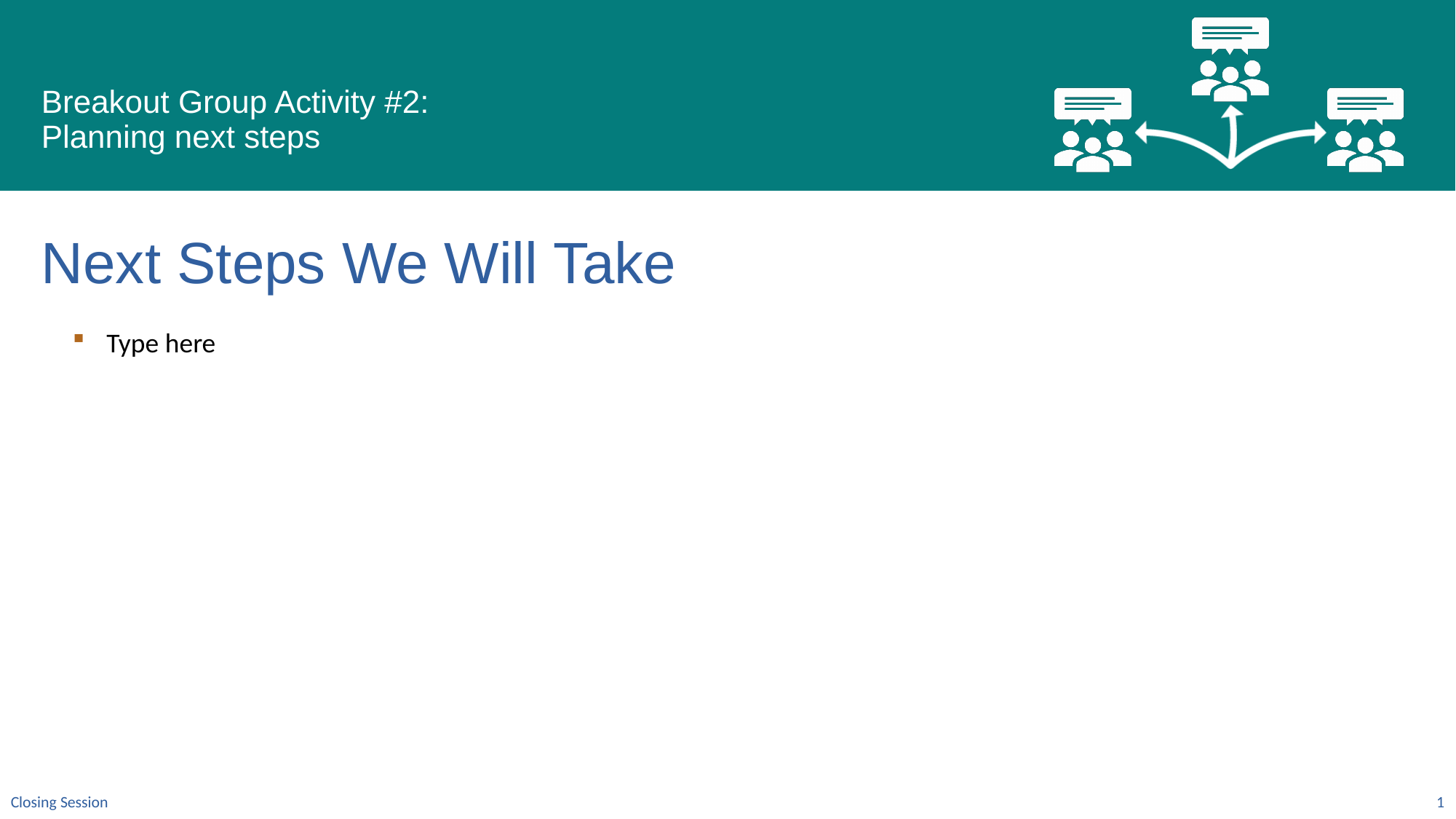

# Breakout Group Activity #2: Planning next steps
Next Steps We Will Take
Type here